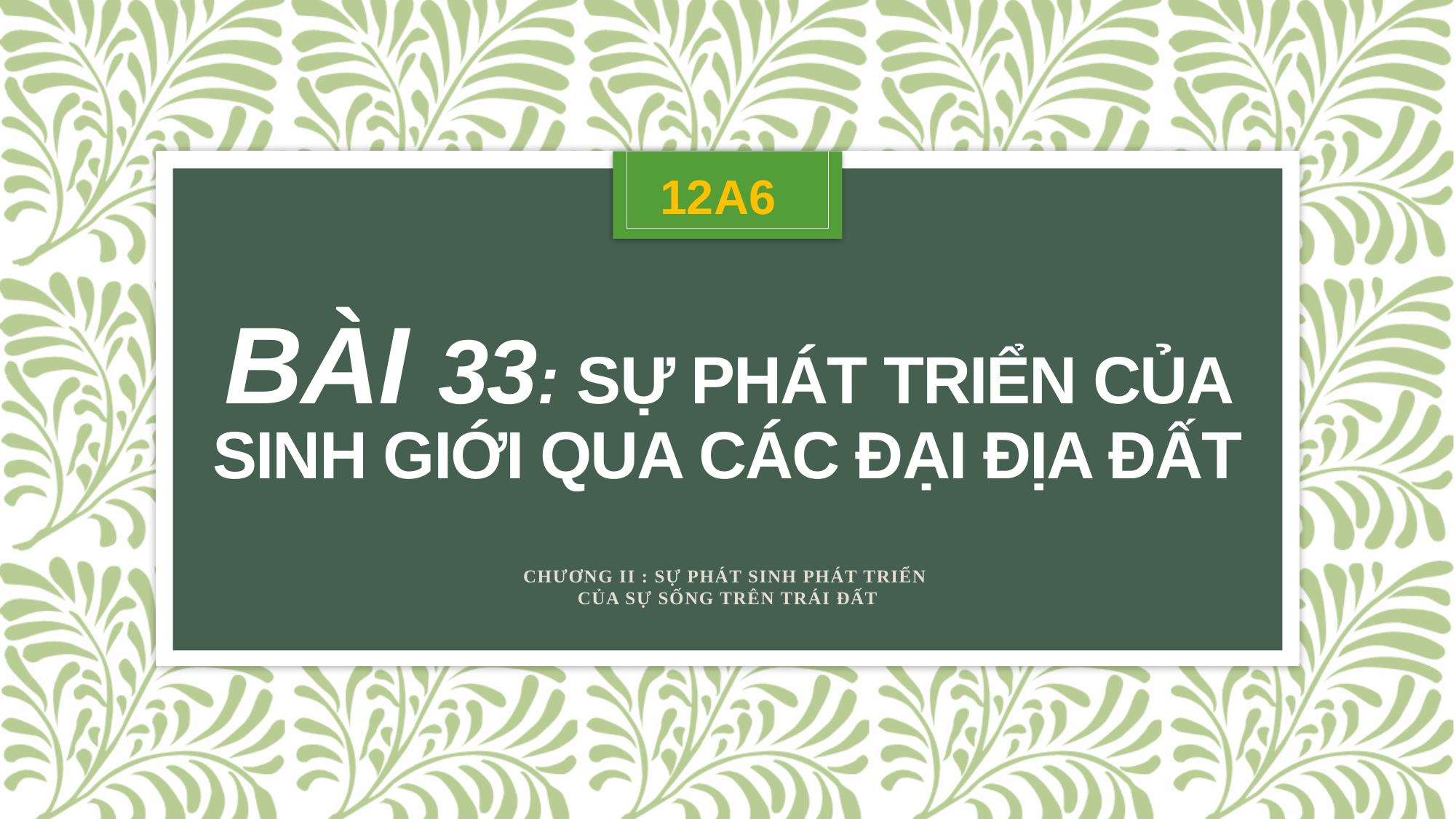

12A6
# Bài 33: SỰ PHÁT TRIỂN CỦA SINH GIỚI QUA CÁC ĐẠI ĐỊA ĐẤT
CHƯƠNG II : SỰ PHÁT SINH PHÁT TRIỂN
CỦA SỰ SỐNG TRÊN TRÁI ĐẤT